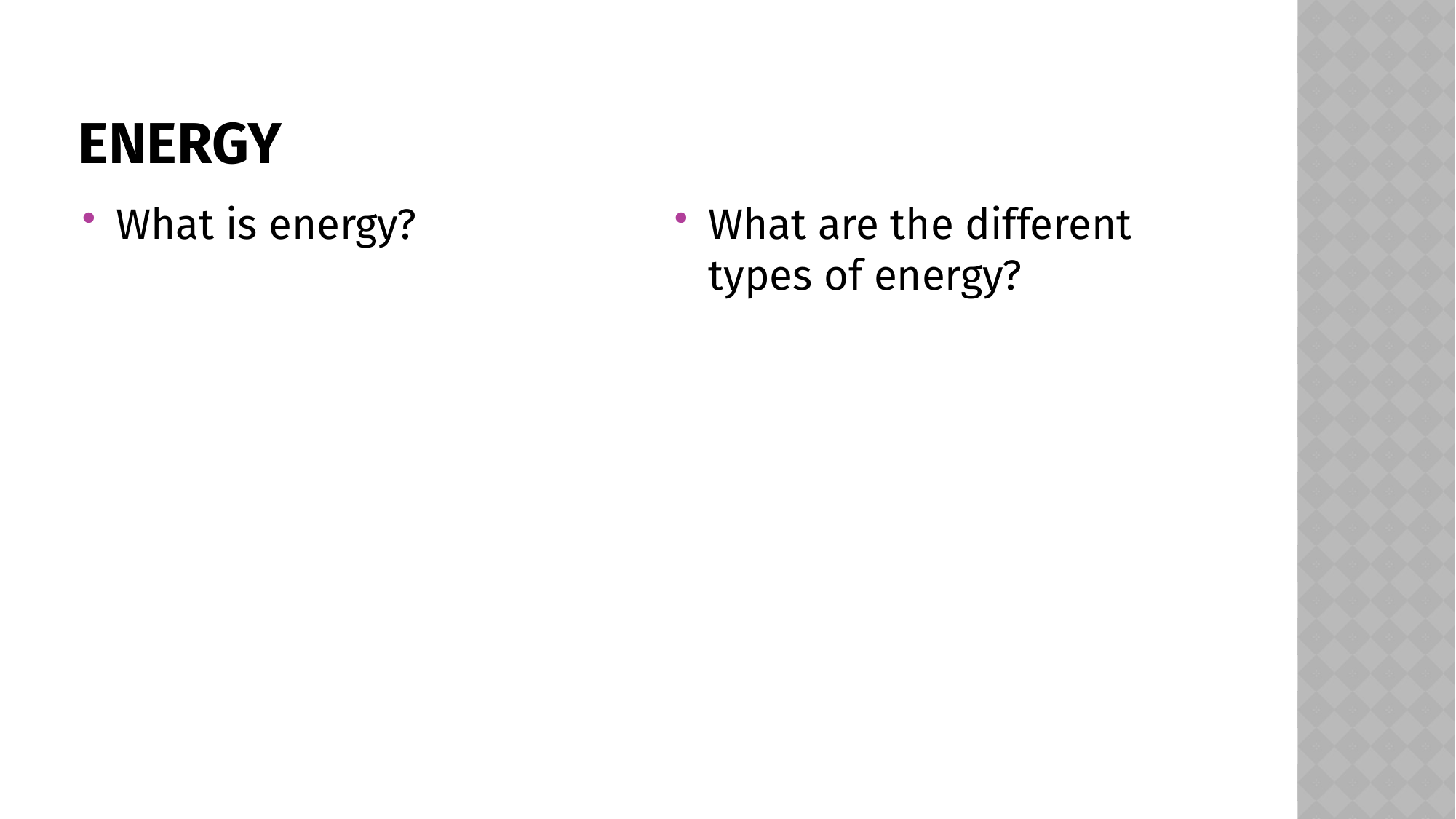

# Energy
What is energy?
What are the different types of energy?